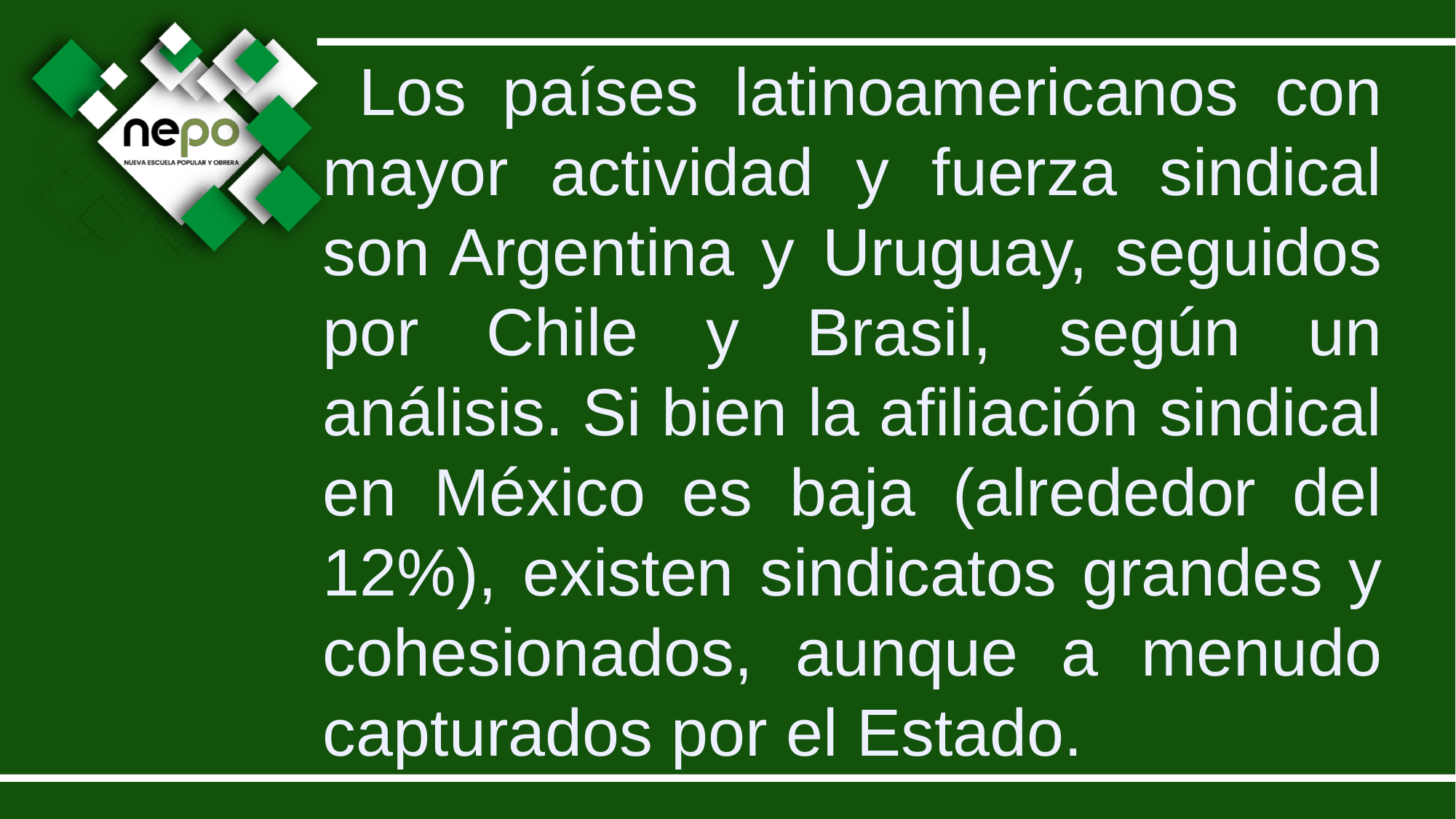

Los países latinoamericanos con mayor actividad y fuerza sindical son Argentina y Uruguay, seguidos por Chile y Brasil, según un análisis. Si bien la afiliación sindical en México es baja (alrededor del 12%), existen sindicatos grandes y cohesionados, aunque a menudo capturados por el Estado.